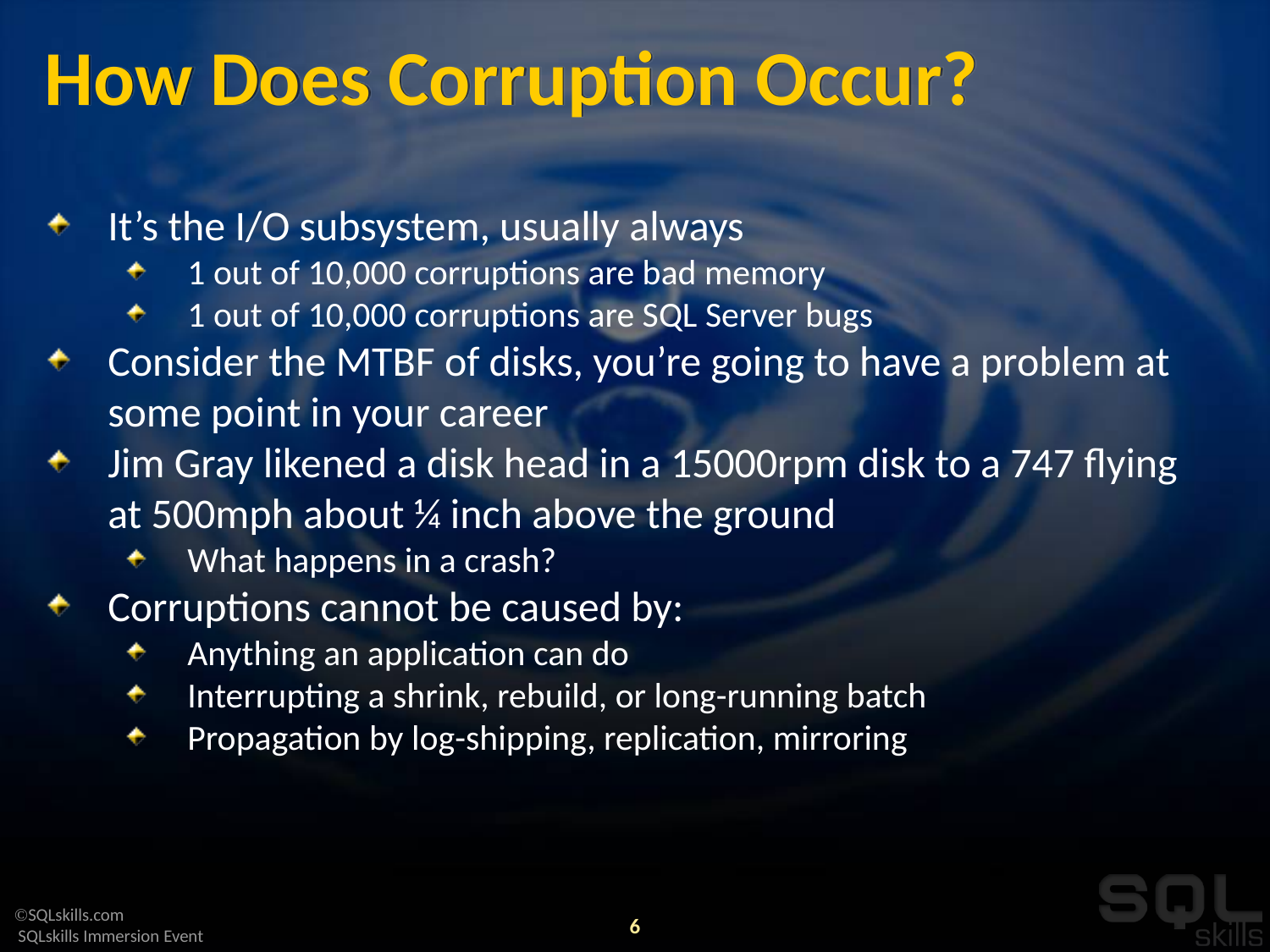

# How Does Corruption Occur?
It’s the I/O subsystem, usually always
1 out of 10,000 corruptions are bad memory
1 out of 10,000 corruptions are SQL Server bugs
Consider the MTBF of disks, you’re going to have a problem at some point in your career
Jim Gray likened a disk head in a 15000rpm disk to a 747 flying at 500mph about ¼ inch above the ground
What happens in a crash?
Corruptions cannot be caused by:
Anything an application can do
Interrupting a shrink, rebuild, or long-running batch
Propagation by log-shipping, replication, mirroring
6